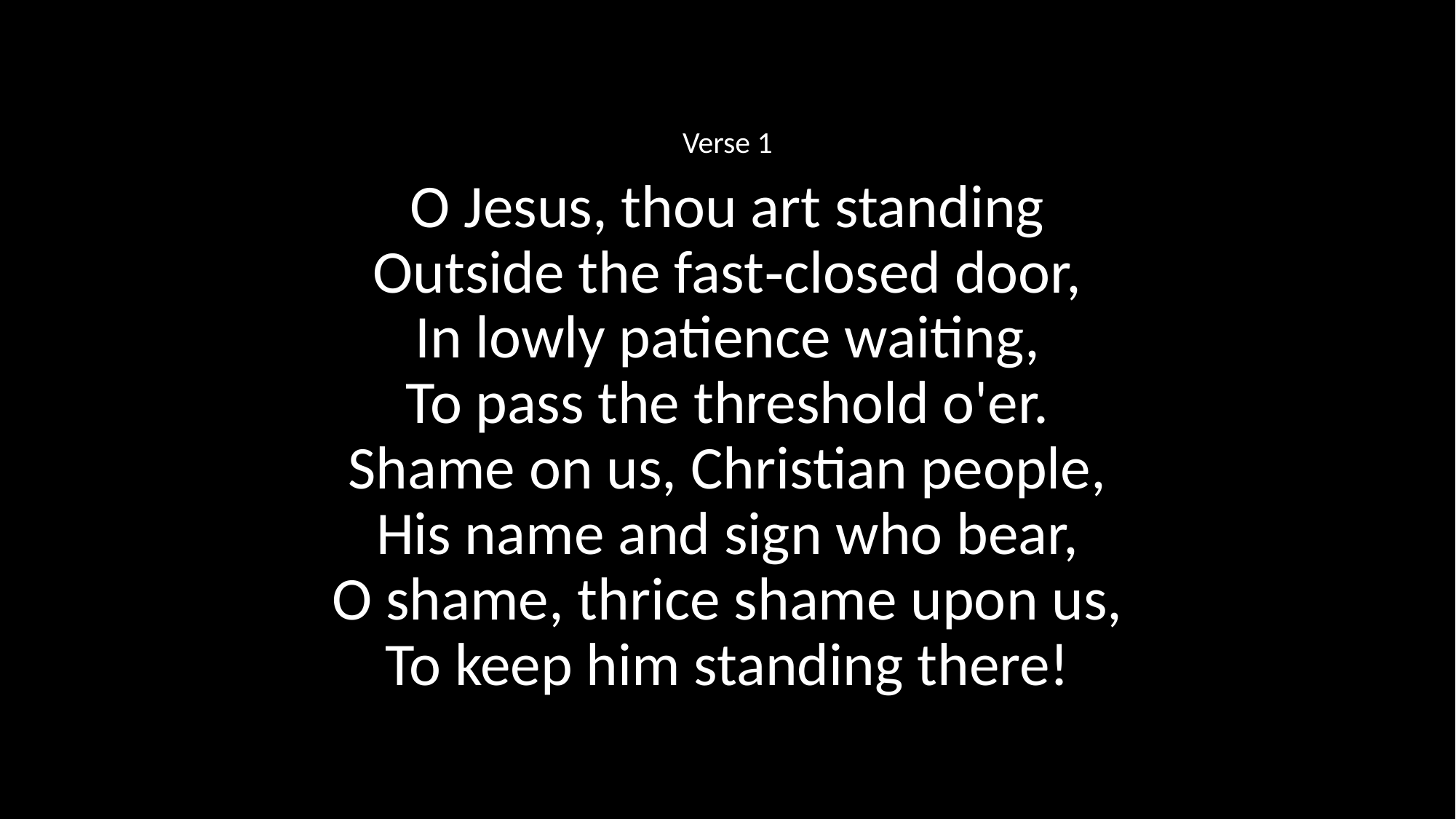

Verse 1
O Jesus, thou art standing
Outside the fast‑closed door,
In lowly patience waiting,
To pass the threshold o'er.
Shame on us, Christian people,
His name and sign who bear,
O shame, thrice shame upon us,
To keep him standing there!